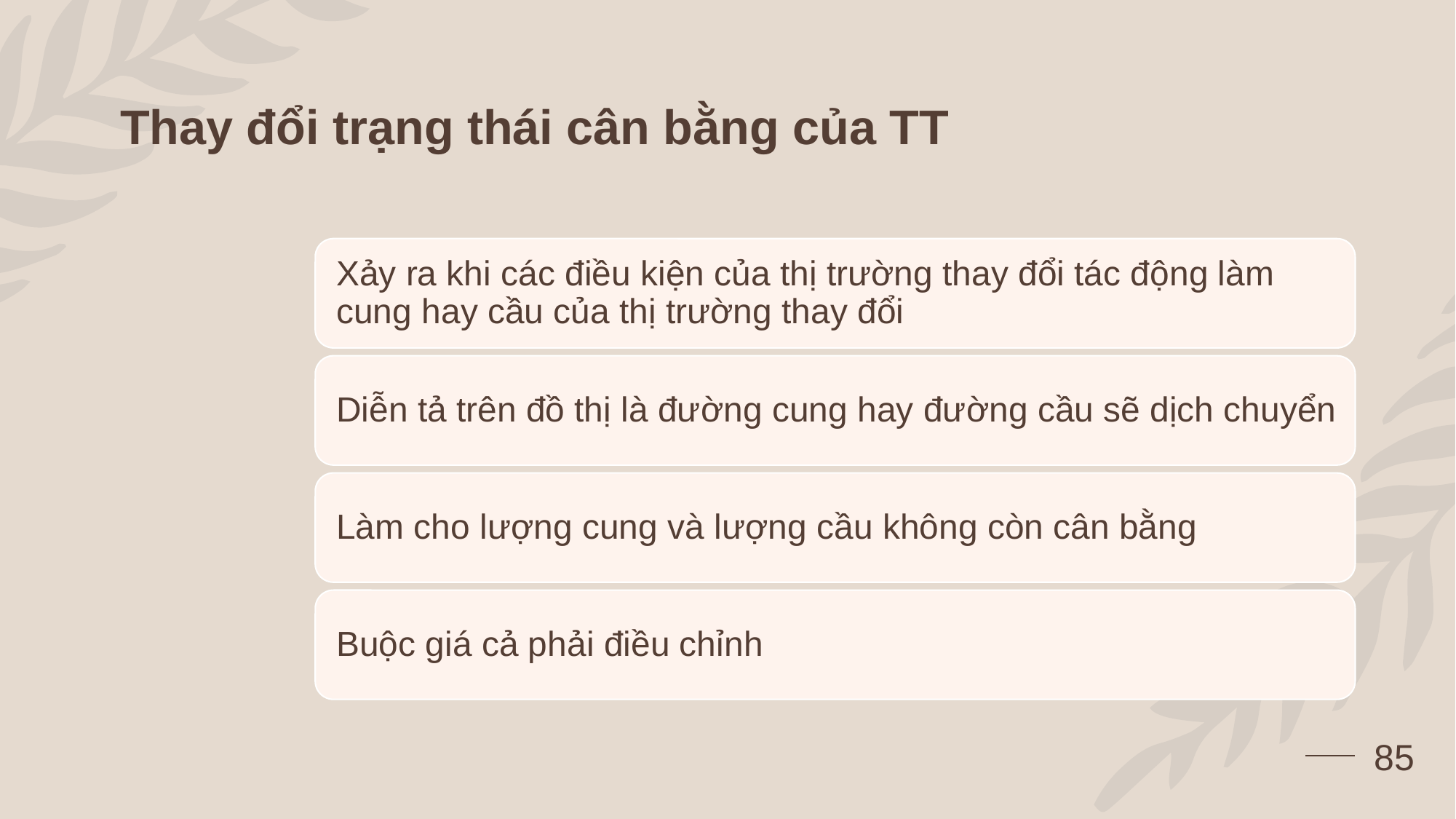

# Thay đổi trạng thái cân bằng của TT
Xảy ra khi các điều kiện của thị trường thay đổi tác động làm cung hay cầu của thị trường thay đổi
Diễn tả trên đồ thị là đường cung hay đường cầu sẽ dịch chuyển
Làm cho lượng cung và lượng cầu không còn cân bằng
Buộc giá cả phải điều chỉnh

85